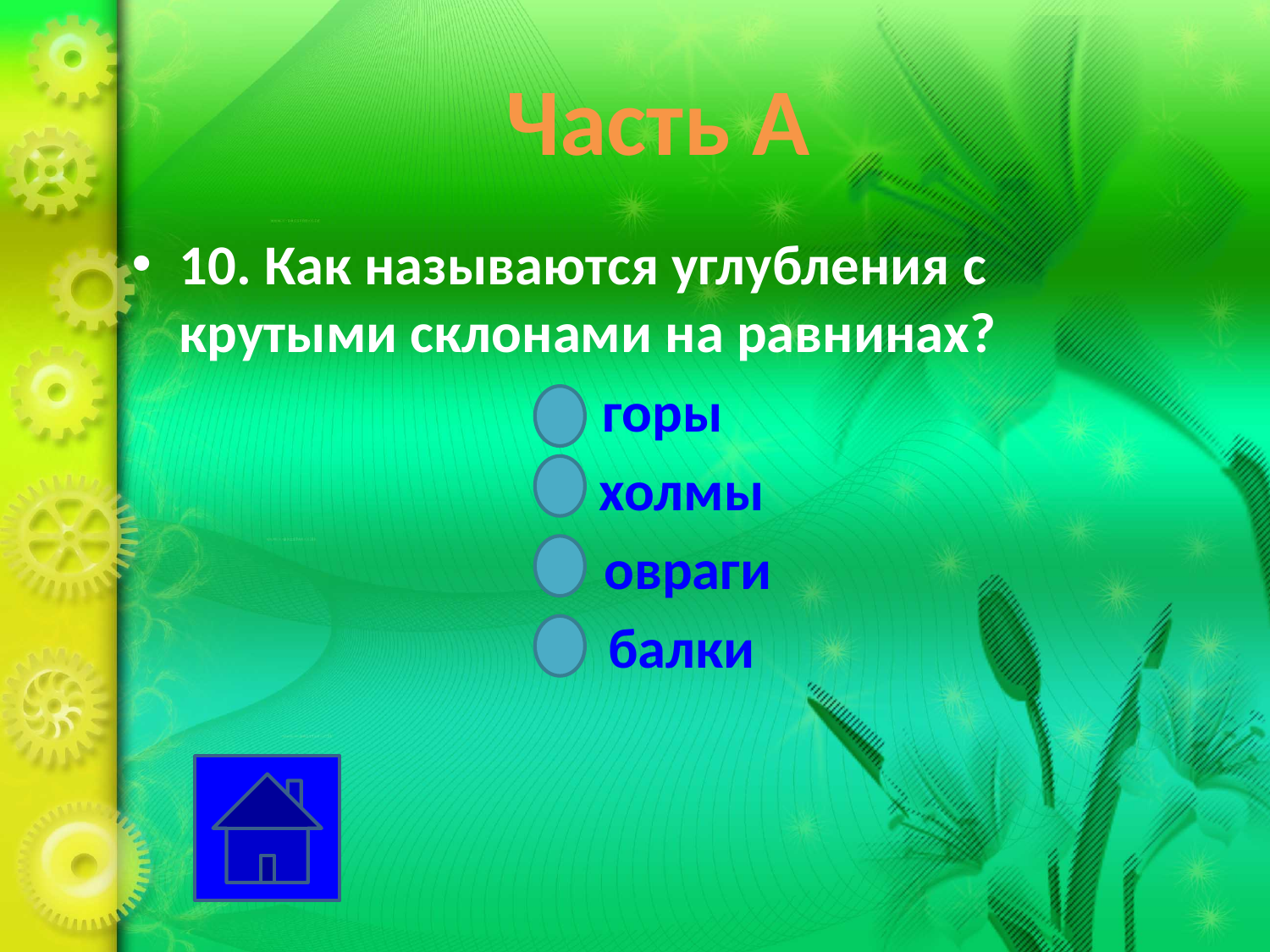

# Часть А
10. Как называются углубления с крутыми склонами на равнинах?
горы
   холмы
    овраги
   балки